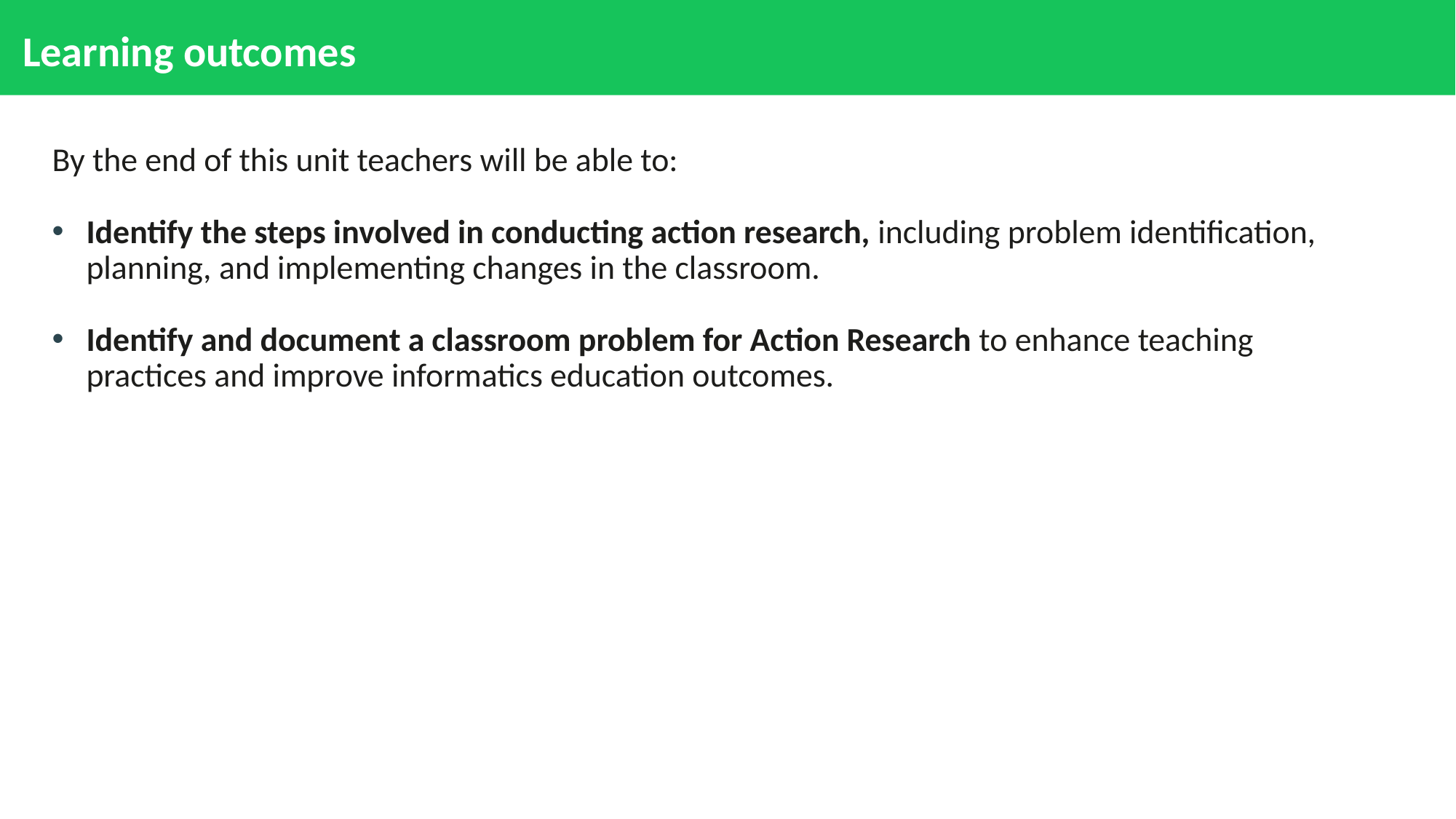

# Learning outcomes
By the end of this unit teachers will be able to:

Identify the steps involved in conducting action research, including problem identification, planning, and implementing changes in the classroom.

Identify and document a classroom problem for Action Research to enhance teaching practices and improve informatics education outcomes.